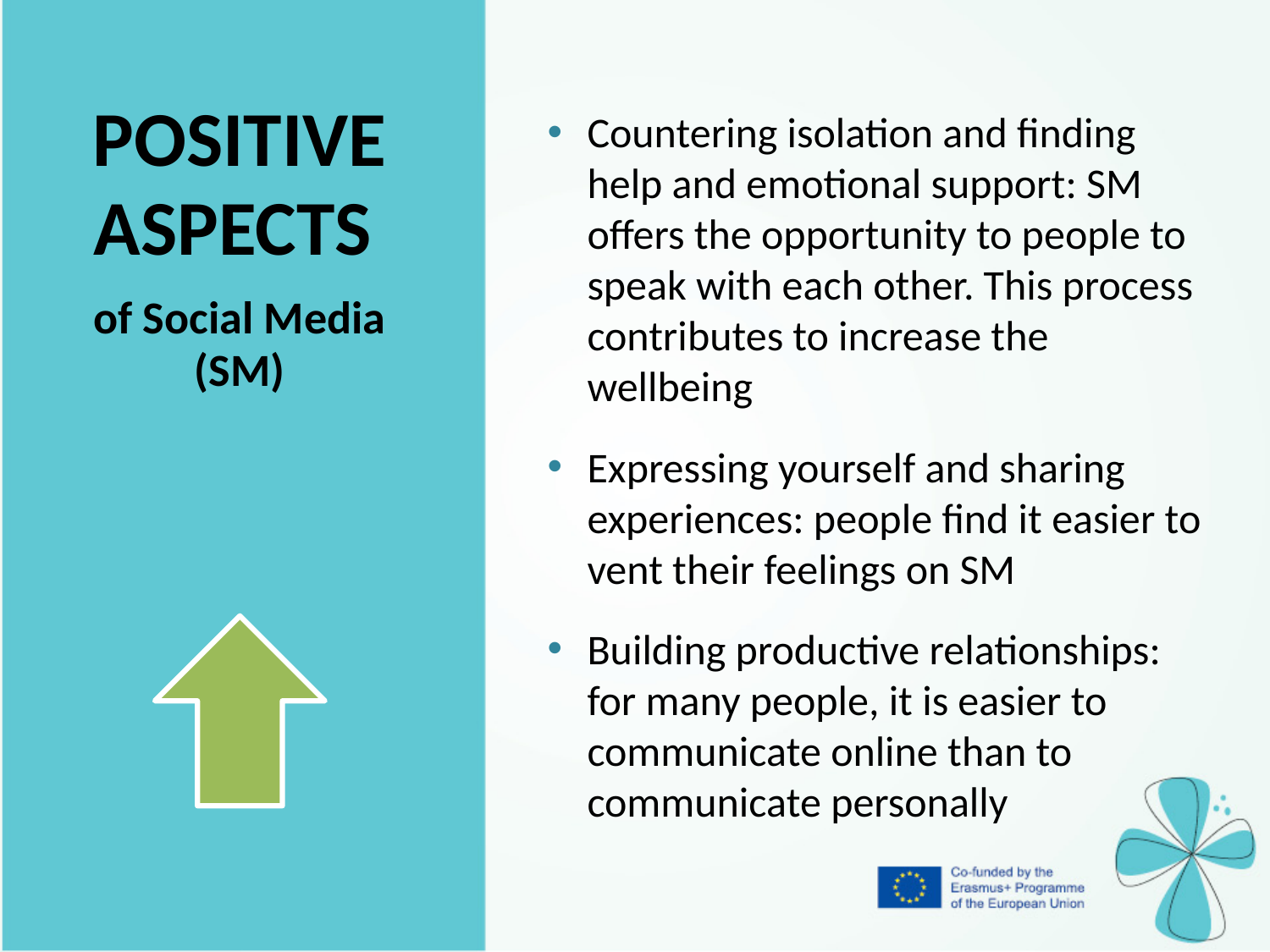

| positive aspects of Social Media (SM) |
| --- |
Countering isolation and finding help and emotional support: SM offers the opportunity to people to speak with each other. This process contributes to increase the wellbeing

Expressing yourself and sharing experiences: people find it easier to vent their feelings on SM

Building productive relationships: for many people, it is easier to communicate online than to communicate personally